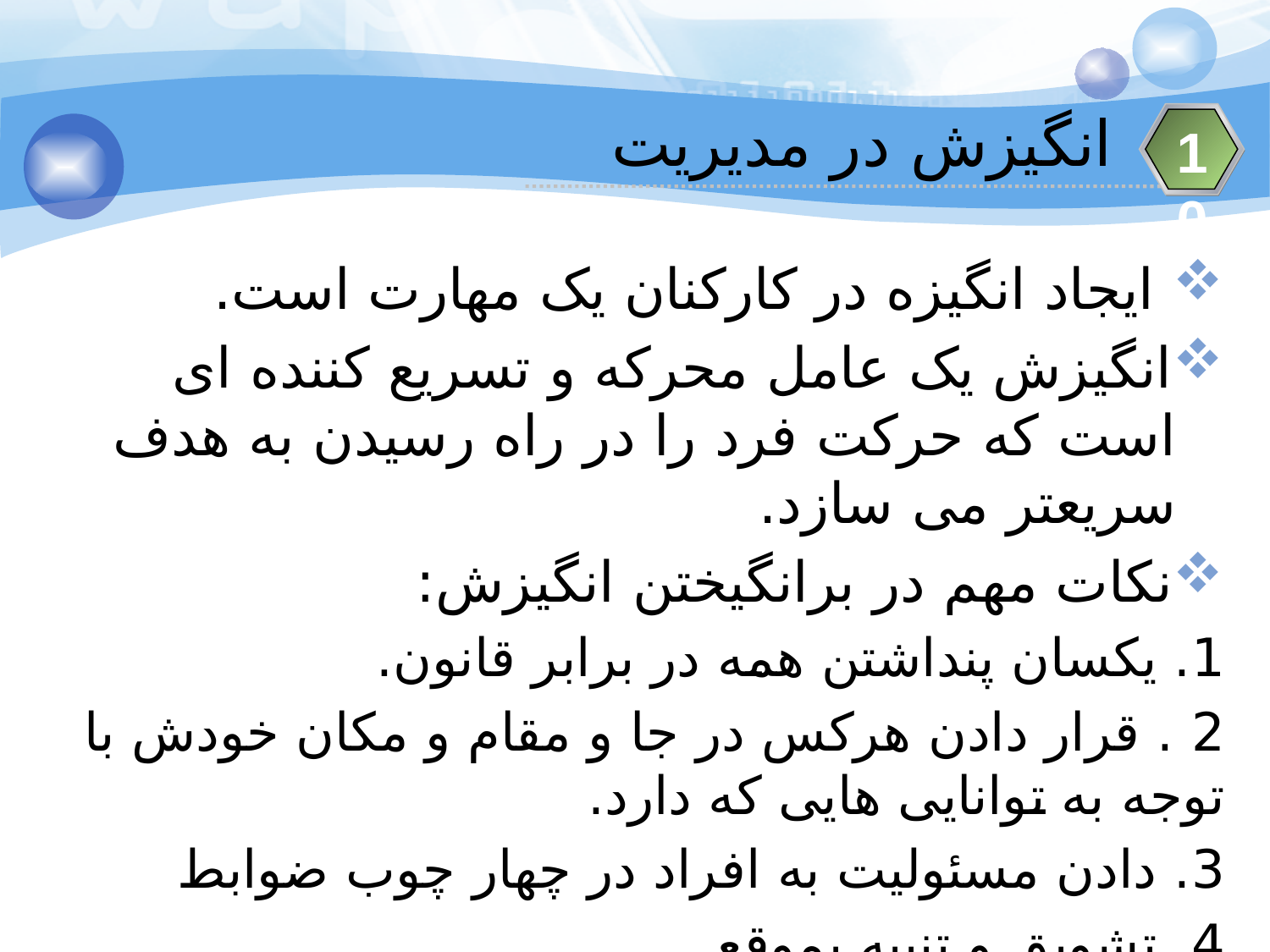

انگیزش در مدیریت

10

 ایجاد انگیزه در کارکنان یک مهارت است.
انگیزش یک عامل محرکه و تسریع کننده ای است که حرکت فرد را در راه رسیدن به هدف سریعتر می سازد.
نکات مهم در برانگیختن انگیزش:
1. یکسان پنداشتن همه در برابر قانون.
2 . قرار دادن هرکس در جا و مقام و مکان خودش با توجه به توانایی هایی که دارد.
3. دادن مسئولیت به افراد در چهار چوب ضوابط
4. تشویق و تنبیه بموقع